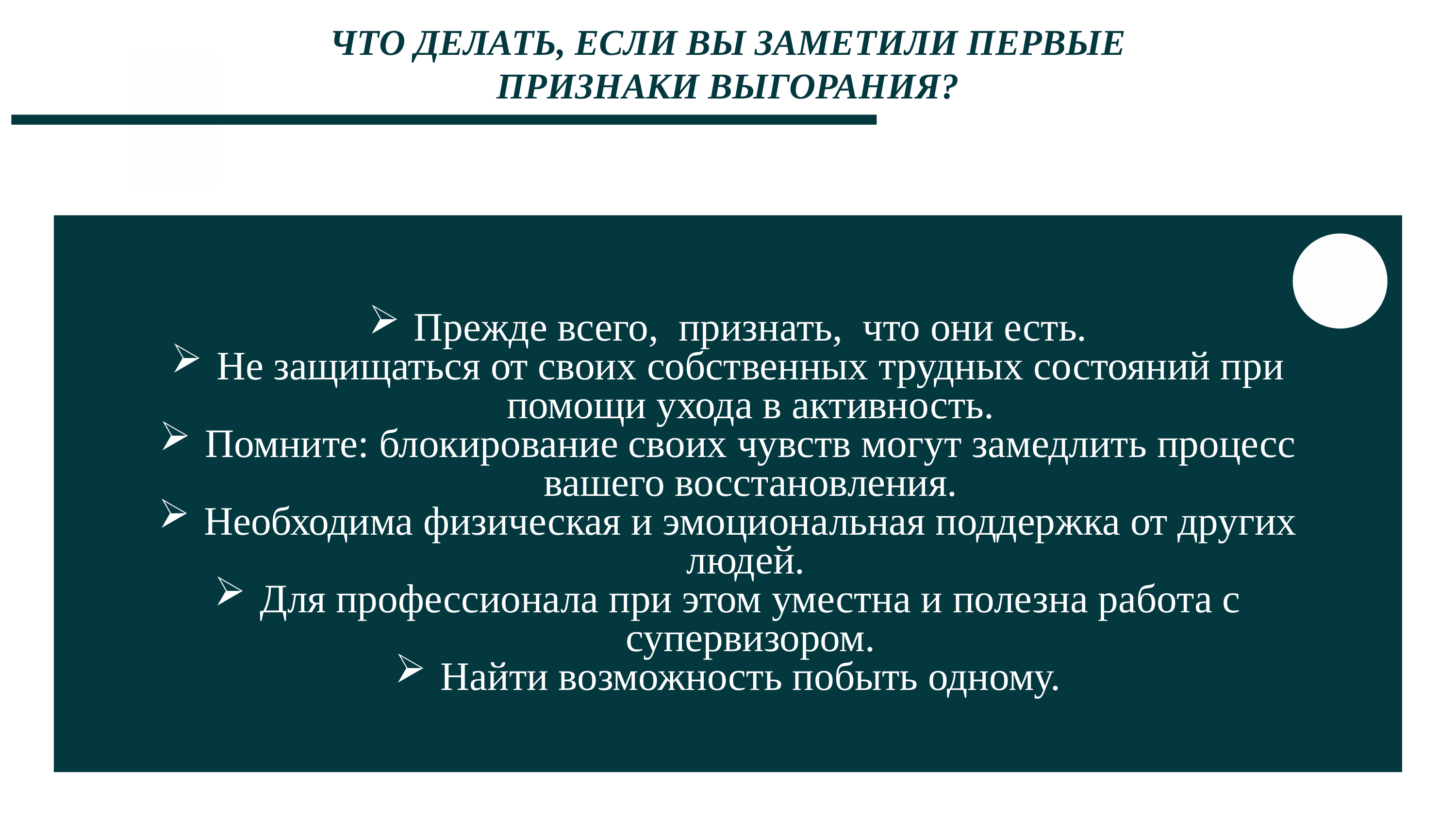

ЧТО ДЕЛАТЬ, ЕСЛИ ВЫ ЗАМЕТИЛИ ПЕРВЫЕ ПРИЗНАКИ ВЫГОРАНИЯ?

Прежде всего,  признать,  что они есть.
Не защищаться от своих собственных трудных состояний при помощи ухода в активность.
Помните: блокирование своих чувств могут замедлить процесс вашего восстановления.
Необходима физическая и эмоциональная поддержка от других людей.
Для профессионала при этом уместна и полезна работа с супервизором.
Найти возможность побыть одному.